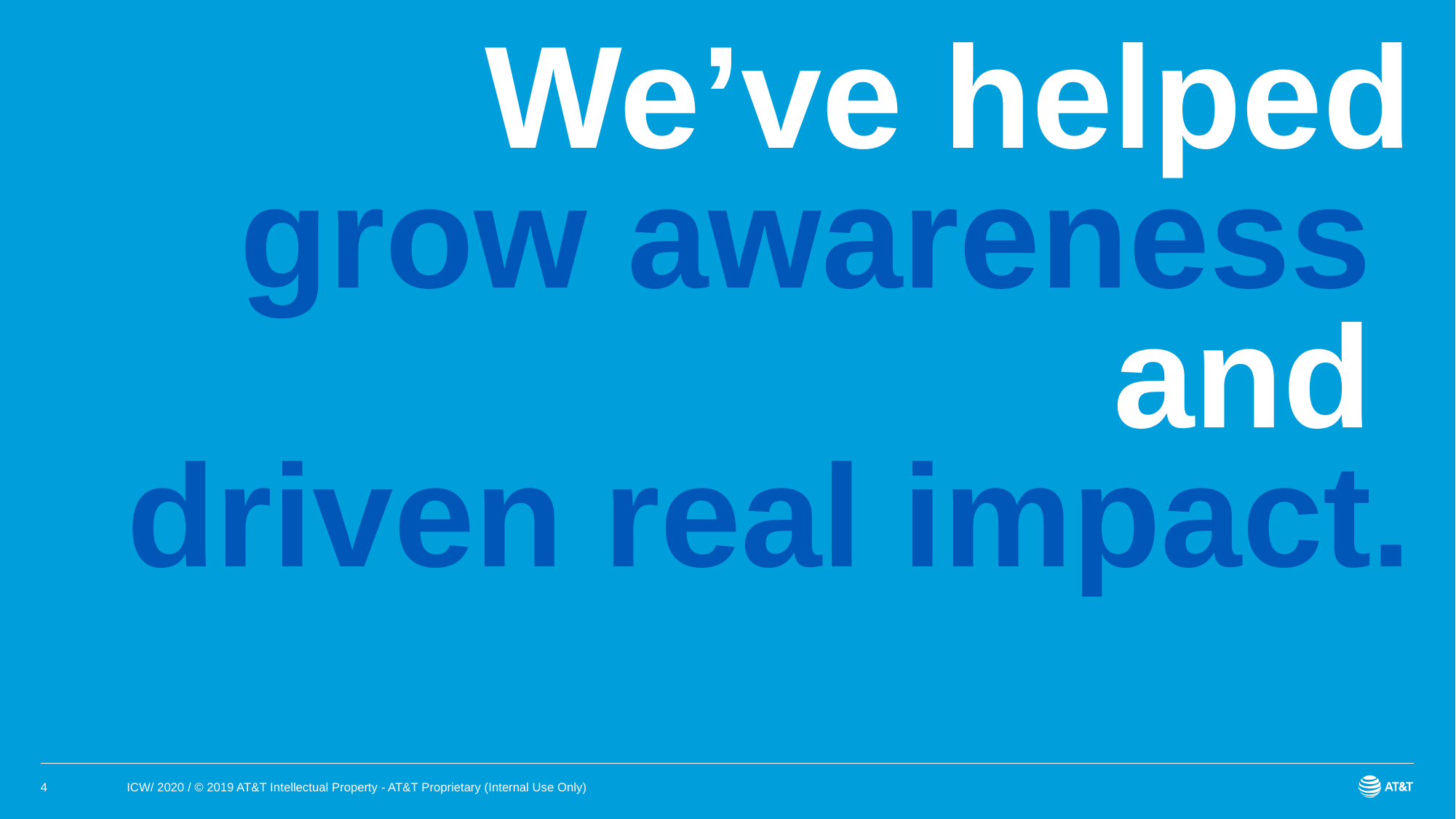

# We’ve helped grow awareness and driven real impact.
4
ICW/ 2020 / © 2019 AT&T Intellectual Property - AT&T Proprietary (Internal Use Only)